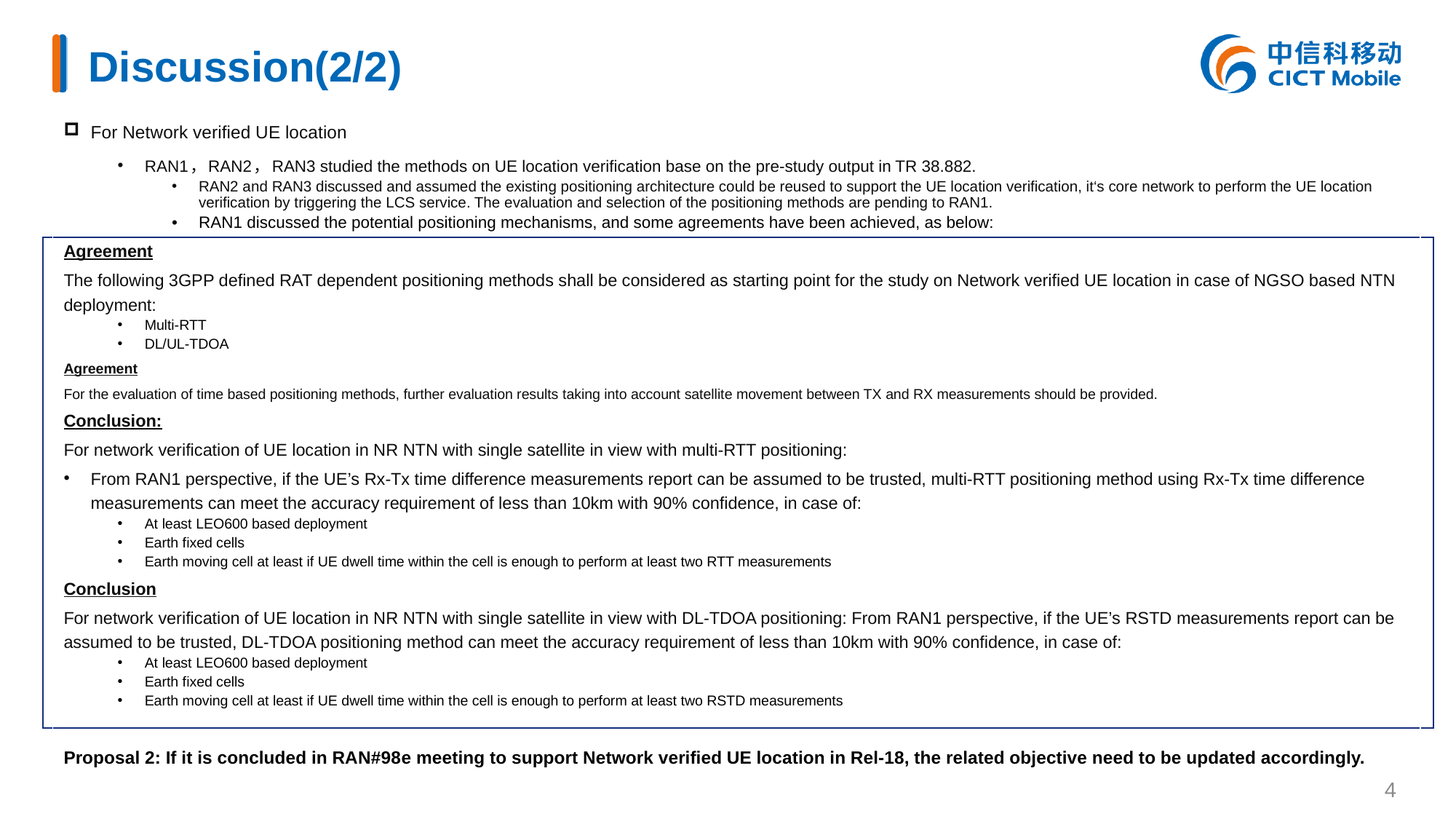

# Discussion(2/2)
For Network verified UE location
RAN1，RAN2，RAN3 studied the methods on UE location verification base on the pre-study output in TR 38.882.
RAN2 and RAN3 discussed and assumed the existing positioning architecture could be reused to support the UE location verification, it‘s core network to perform the UE location verification by triggering the LCS service. The evaluation and selection of the positioning methods are pending to RAN1.
RAN1 discussed the potential positioning mechanisms, and some agreements have been achieved, as below:
Agreement
The following 3GPP defined RAT dependent positioning methods shall be considered as starting point for the study on Network verified UE location in case of NGSO based NTN deployment:
Multi-RTT
DL/UL-TDOA
Agreement
For the evaluation of time based positioning methods, further evaluation results taking into account satellite movement between TX and RX measurements should be provided.
Conclusion:
For network verification of UE location in NR NTN with single satellite in view with multi-RTT positioning:
From RAN1 perspective, if the UE’s Rx-Tx time difference measurements report can be assumed to be trusted, multi-RTT positioning method using Rx-Tx time difference measurements can meet the accuracy requirement of less than 10km with 90% confidence, in case of:
At least LEO600 based deployment
Earth fixed cells
Earth moving cell at least if UE dwell time within the cell is enough to perform at least two RTT measurements
Conclusion
For network verification of UE location in NR NTN with single satellite in view with DL-TDOA positioning: From RAN1 perspective, if the UE’s RSTD measurements report can be assumed to be trusted, DL-TDOA positioning method can meet the accuracy requirement of less than 10km with 90% confidence, in case of:
At least LEO600 based deployment
Earth fixed cells
Earth moving cell at least if UE dwell time within the cell is enough to perform at least two RSTD measurements

Proposal 2: If it is concluded in RAN#98e meeting to support Network verified UE location in Rel-18, the related objective need to be updated accordingly.

4